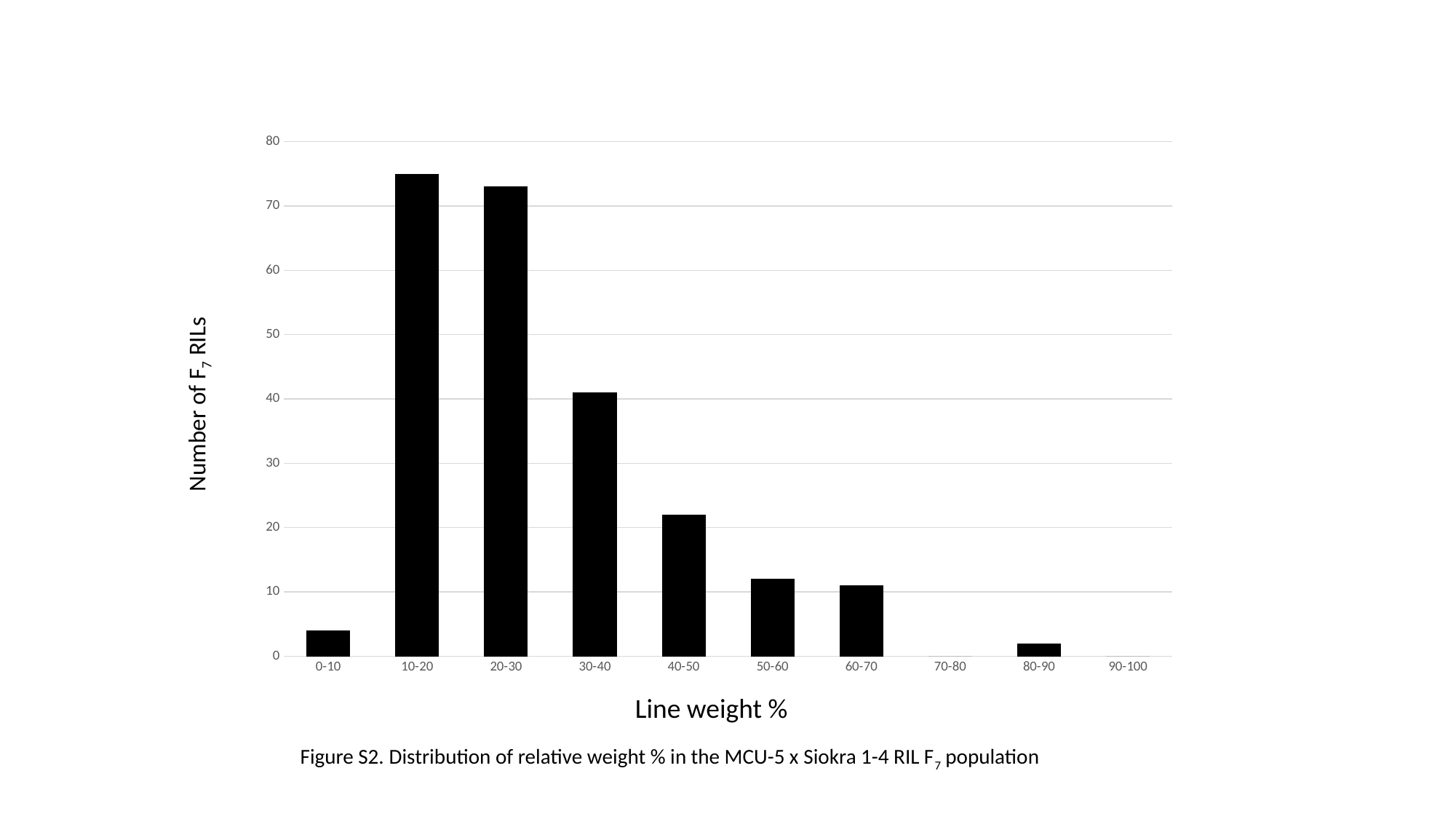

### Chart

| Category |  |
|---|---|
| 0-10 | 4.0 |
| 10-20 | 75.0 |
| 20-30 | 73.0 |
| 30-40 | 41.0 |
| 40-50 | 22.0 |
| 50-60 | 12.0 |
| 60-70 | 11.0 |
| 70-80 | 0.0 |
| 80-90 | 2.0 |
| 90-100 | 0.0 |
Number of F7 RILs
Line weight %
Figure S2. Distribution of relative weight % in the MCU-5 x Siokra 1-4 RIL F7 population